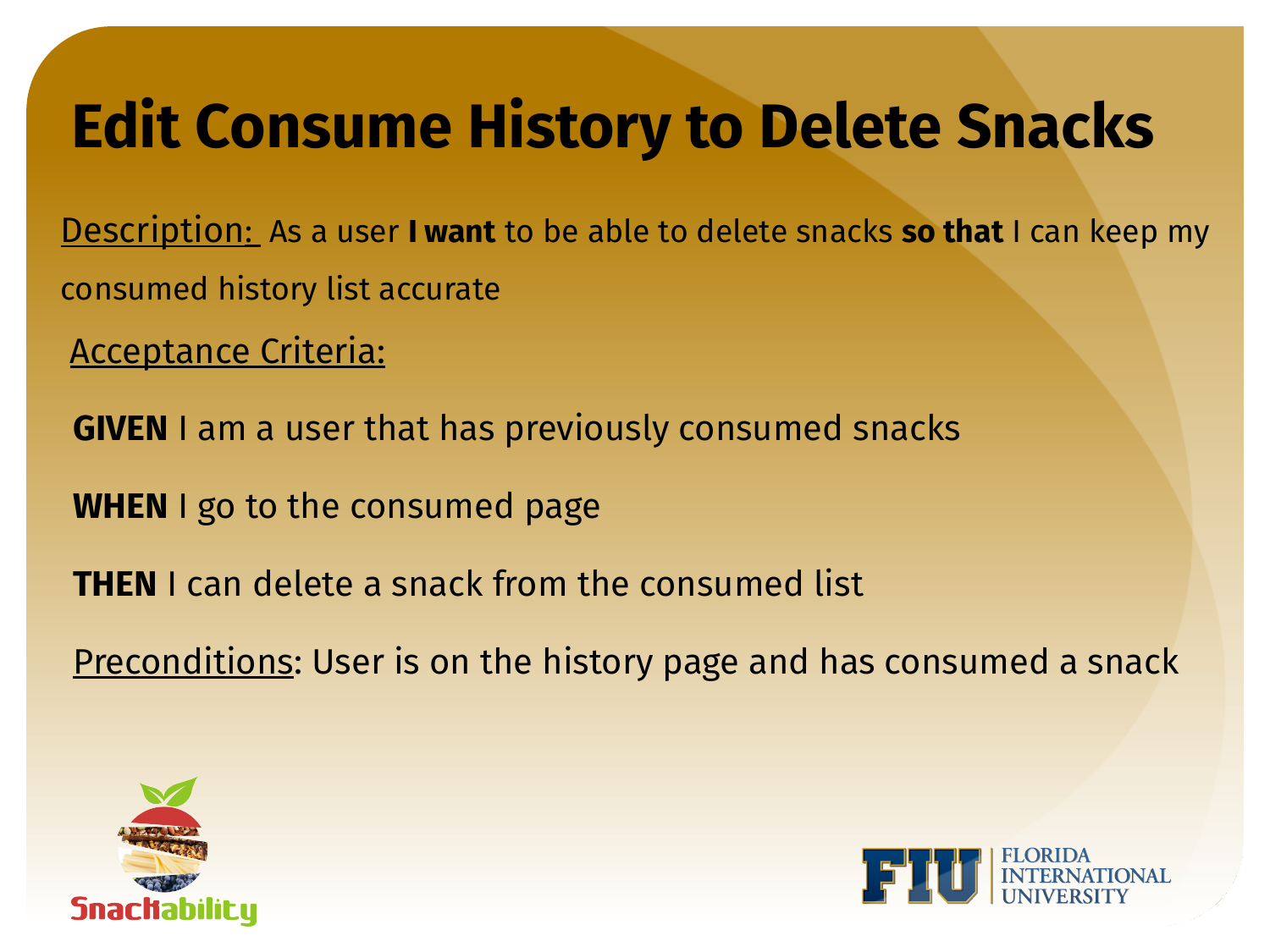

# Edit Consume History to Delete Snacks
Description:  As a user I want to be able to delete snacks so that I can keep my consumed history list accurate
 Acceptance Criteria:
GIVEN I am a user that has previously consumed snacks
WHEN I go to the consumed page
THEN I can delete a snack from the consumed list
Preconditions: User is on the history page and has consumed a snack